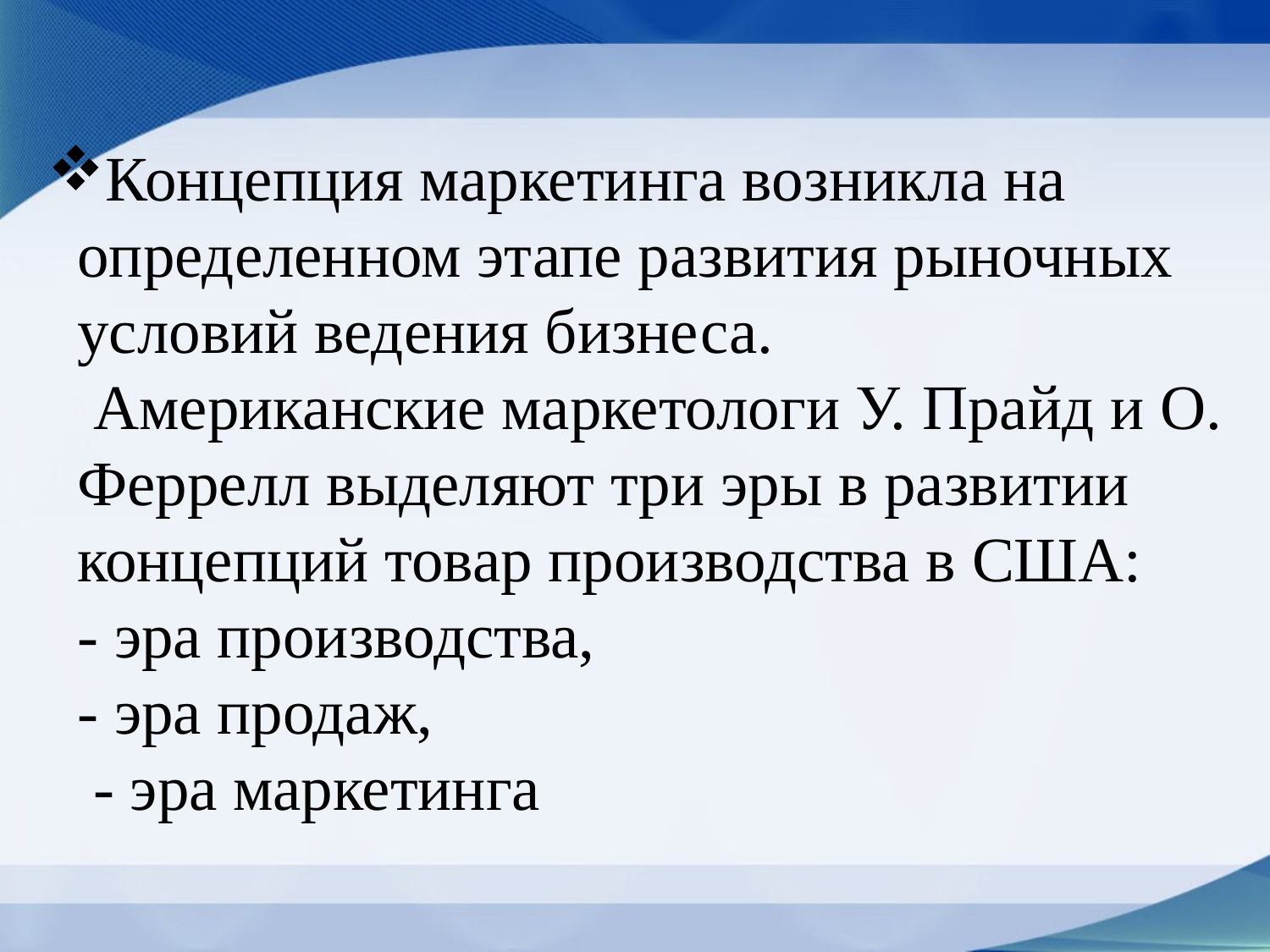

# Концепция маркетинга возникла на определенном этапе развития рыночных условий ведения бизнеса. Американские маркетологи У. Прайд и О. Феррелл выделяют три эры в развитии концепций товар производства в США: - эра производства, - эра продаж, - эра маркетинга